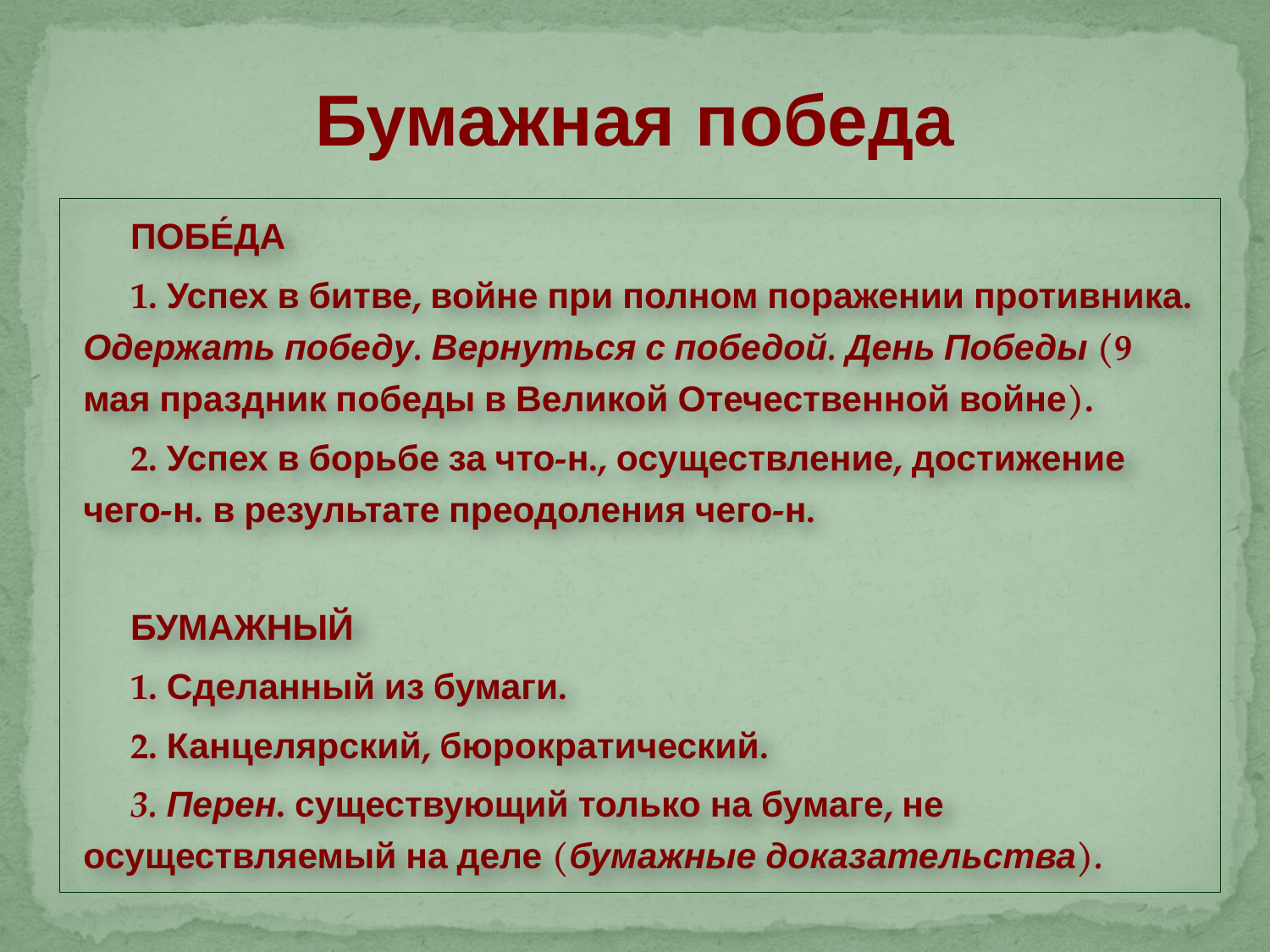

# Бумажная победа
ПОБЕ́ДА
1. Успех в битве, войне при полном поражении противника. Одержать победу. Вернуться с победой. День Победы (9 мая праздник победы в Великой Отечественной войне).
2. Успех в борьбе за что-н., осуществление, достижение чего-н. в результате преодоления чего-н.

БУМАЖНЫЙ
1. Сделанный из бумаги.
2. Канцелярский, бюрократический.
3. Перен. существующий только на бумаге, не осуществляемый на деле (бумажные доказательства).